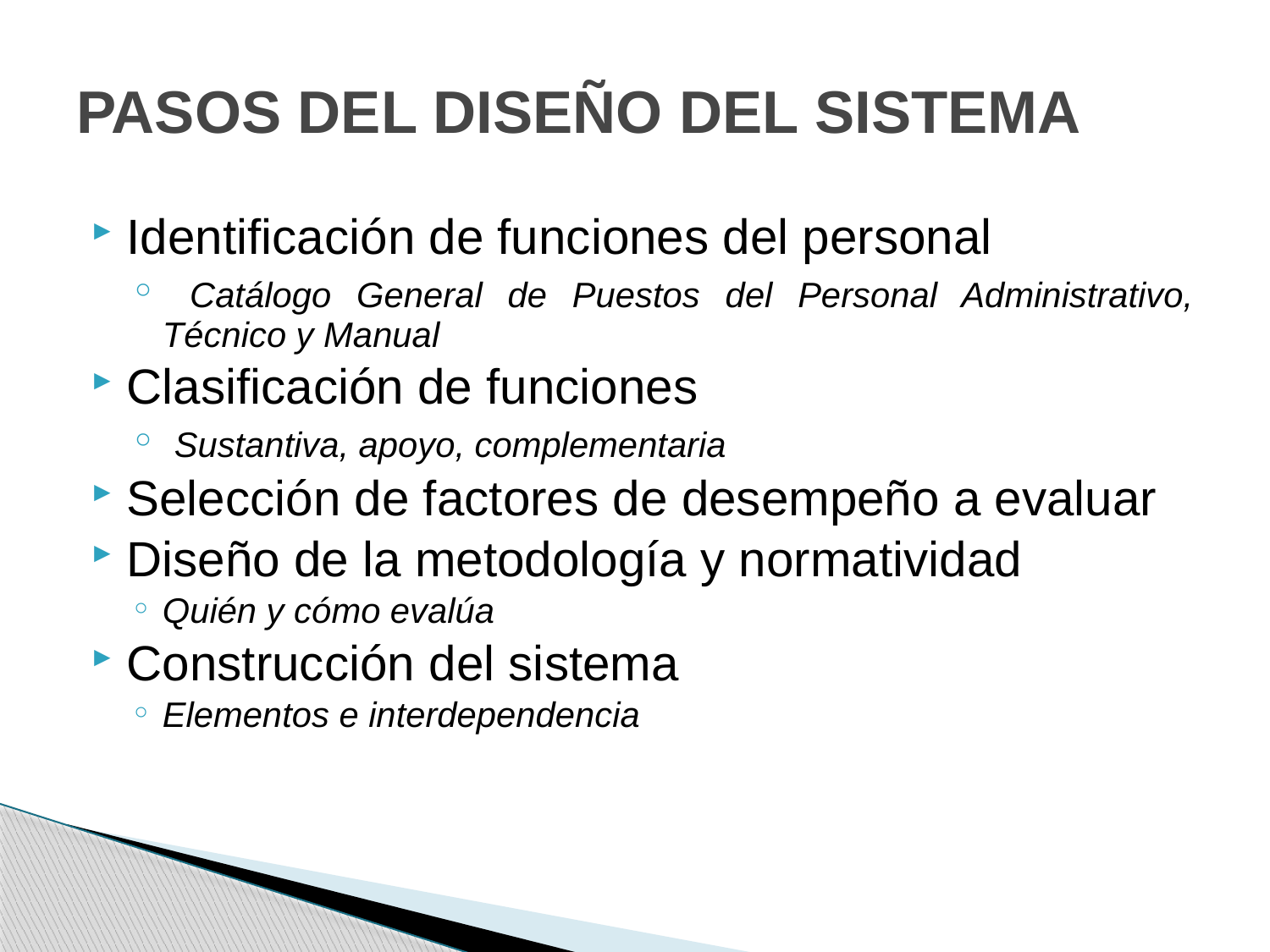

# PASOS DEL DISEÑO DEL SISTEMA
Identificación de funciones del personal
 Catálogo General de Puestos del Personal Administrativo, Técnico y Manual
Clasificación de funciones
 Sustantiva, apoyo, complementaria
Selección de factores de desempeño a evaluar
Diseño de la metodología y normatividad
Quién y cómo evalúa
Construcción del sistema
Elementos e interdependencia